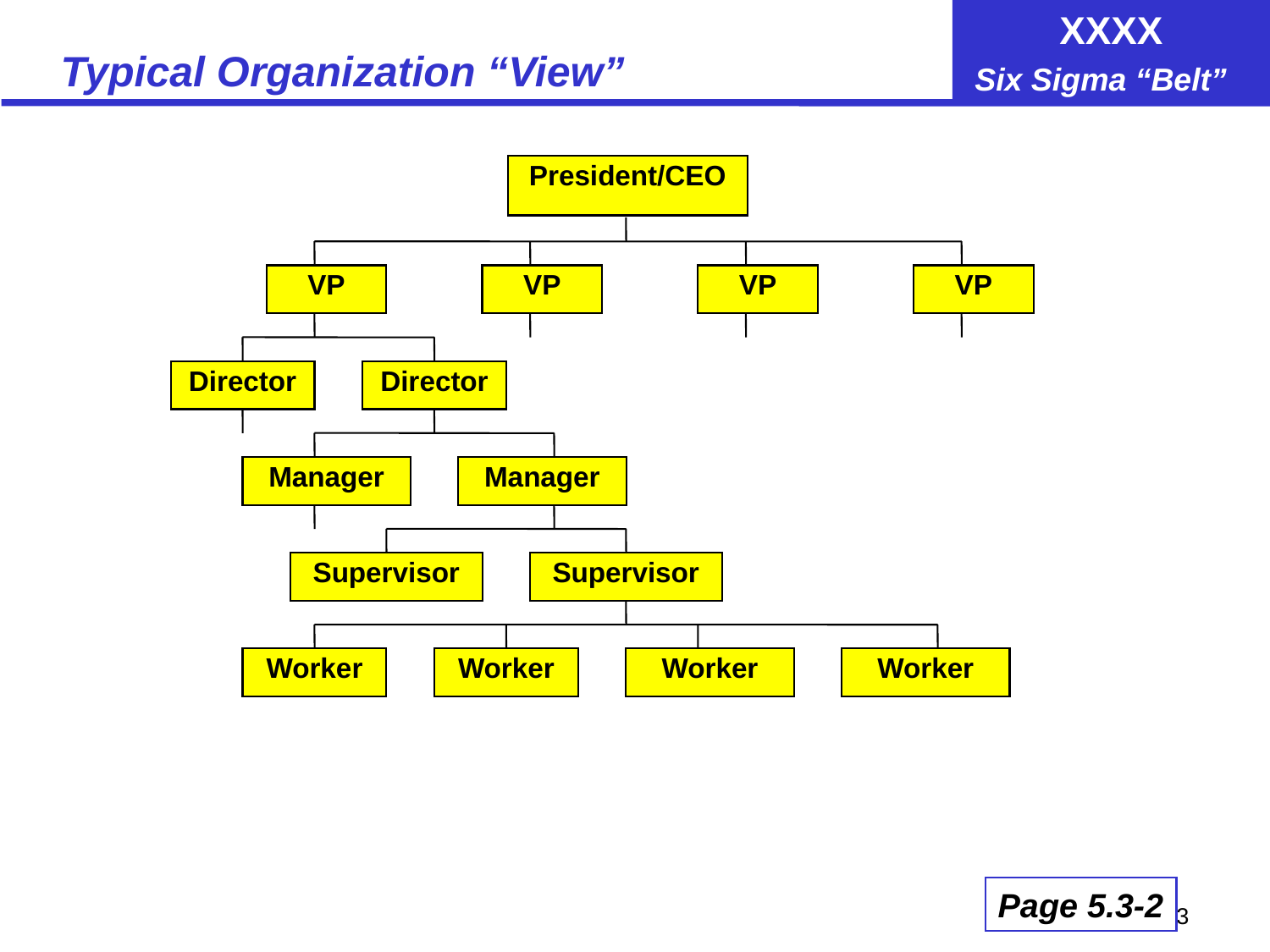

# Typical Organization “View”
President/CEO

VP
VP
VP
VP

Director
Director

Manager
Manager

Supervisor
Supervisor

Worker
Worker
Worker
Worker

Page 5.3-2